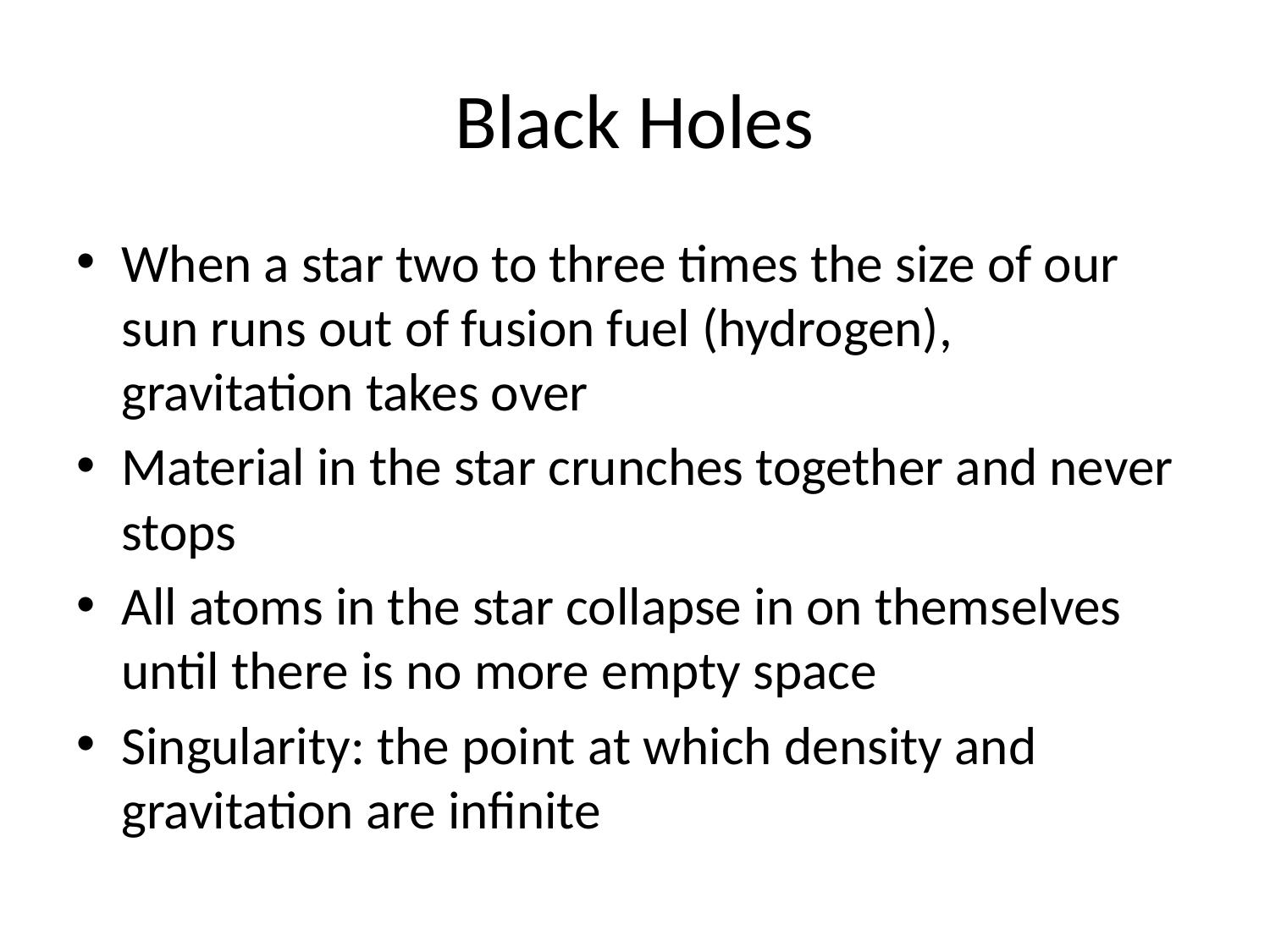

# Black Holes
When a star two to three times the size of our sun runs out of fusion fuel (hydrogen), gravitation takes over
Material in the star crunches together and never stops
All atoms in the star collapse in on themselves until there is no more empty space
Singularity: the point at which density and gravitation are infinite